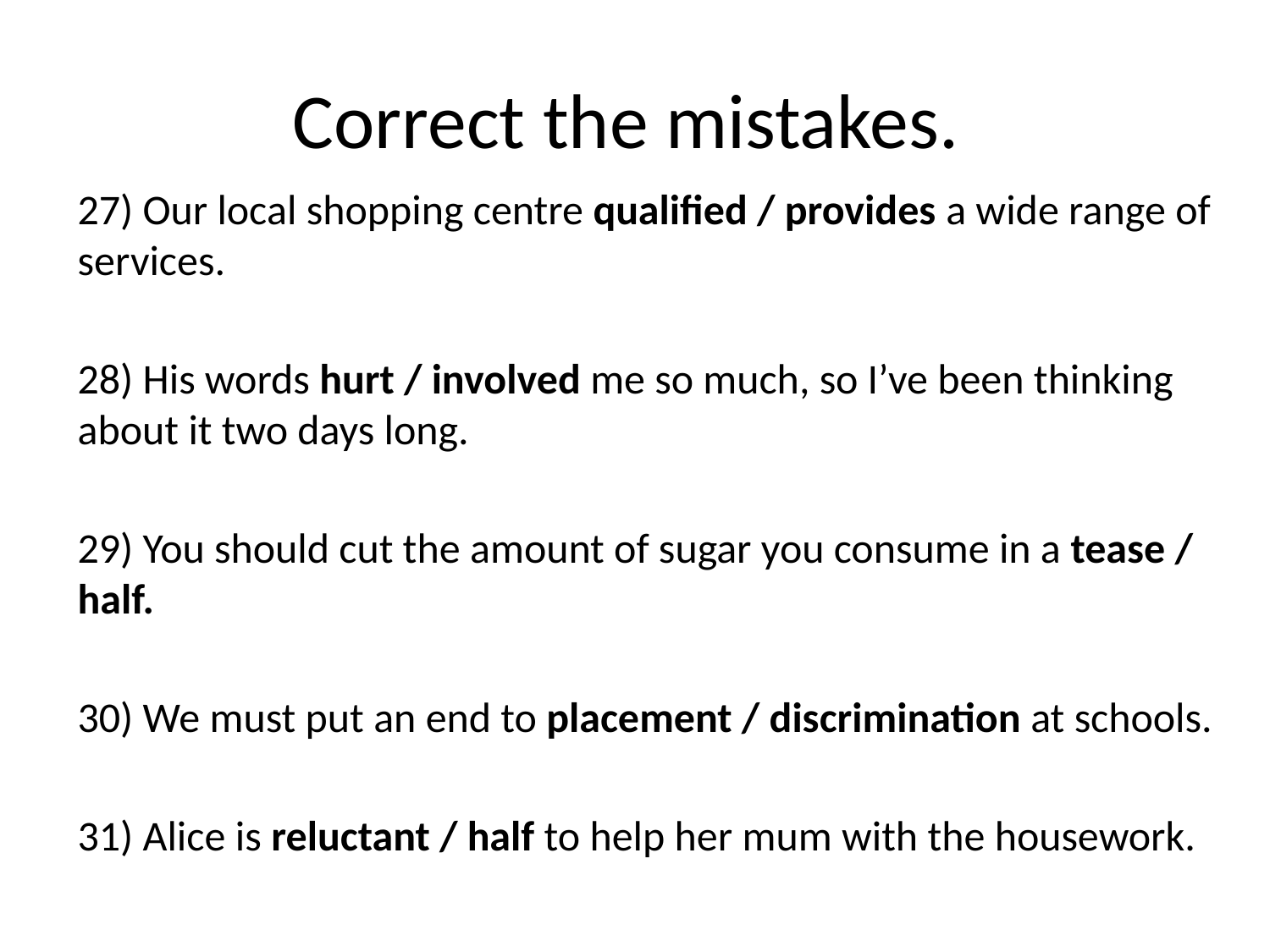

# Correct the mistakes.
27) Our local shopping centre qualified / provides a wide range of services.

28) His words hurt / involved me so much, so I’ve been thinking about it two days long.

29) You should cut the amount of sugar you consume in a tease / half.

30) We must put an end to placement / discrimination at schools.

31) Alice is reluctant / half to help her mum with the housework.